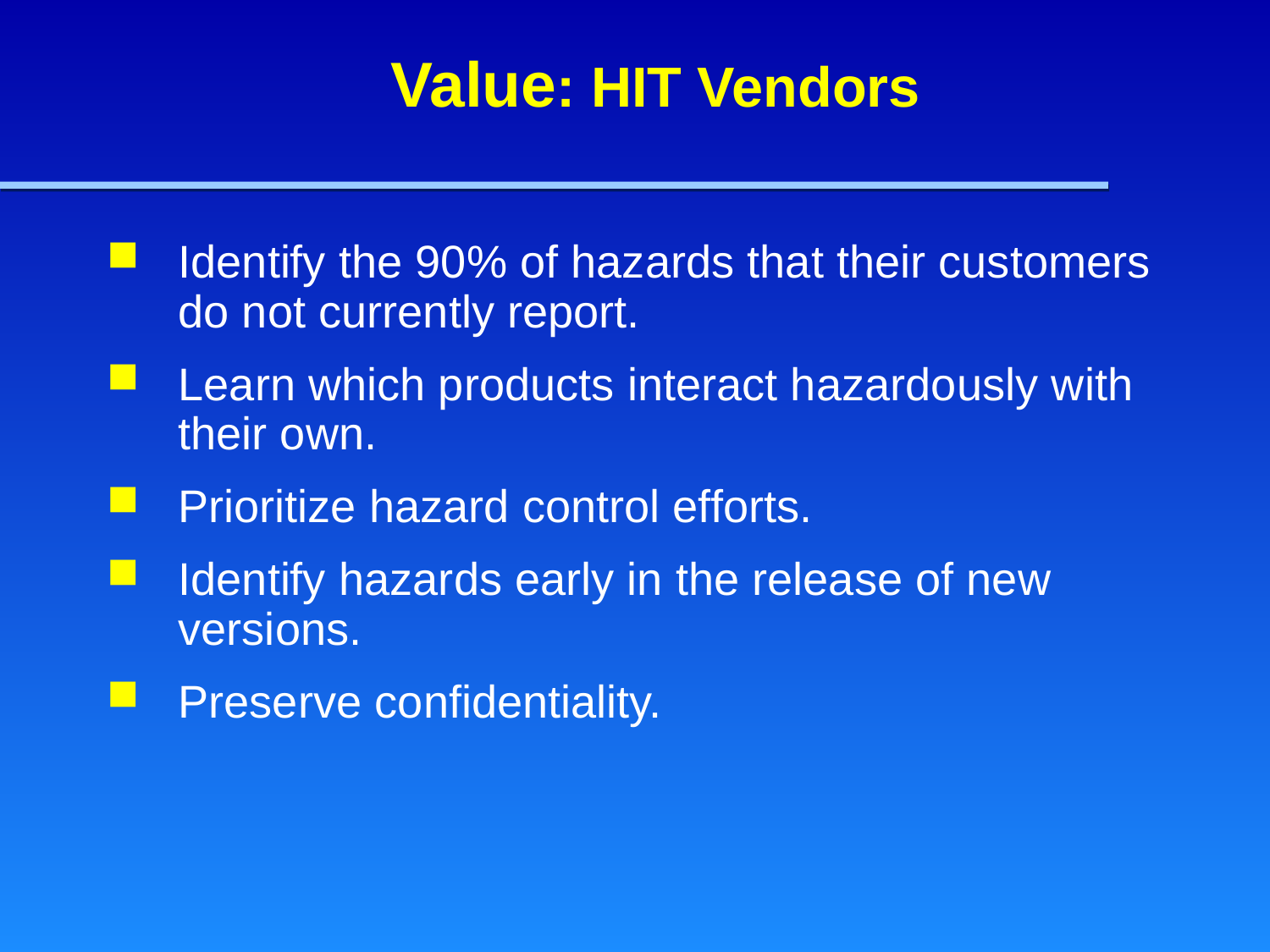

# Value: HIT Vendors
Identify the 90% of hazards that their customers do not currently report.
Learn which products interact hazardously with their own.
Prioritize hazard control efforts.
Identify hazards early in the release of new versions.
Preserve confidentiality.